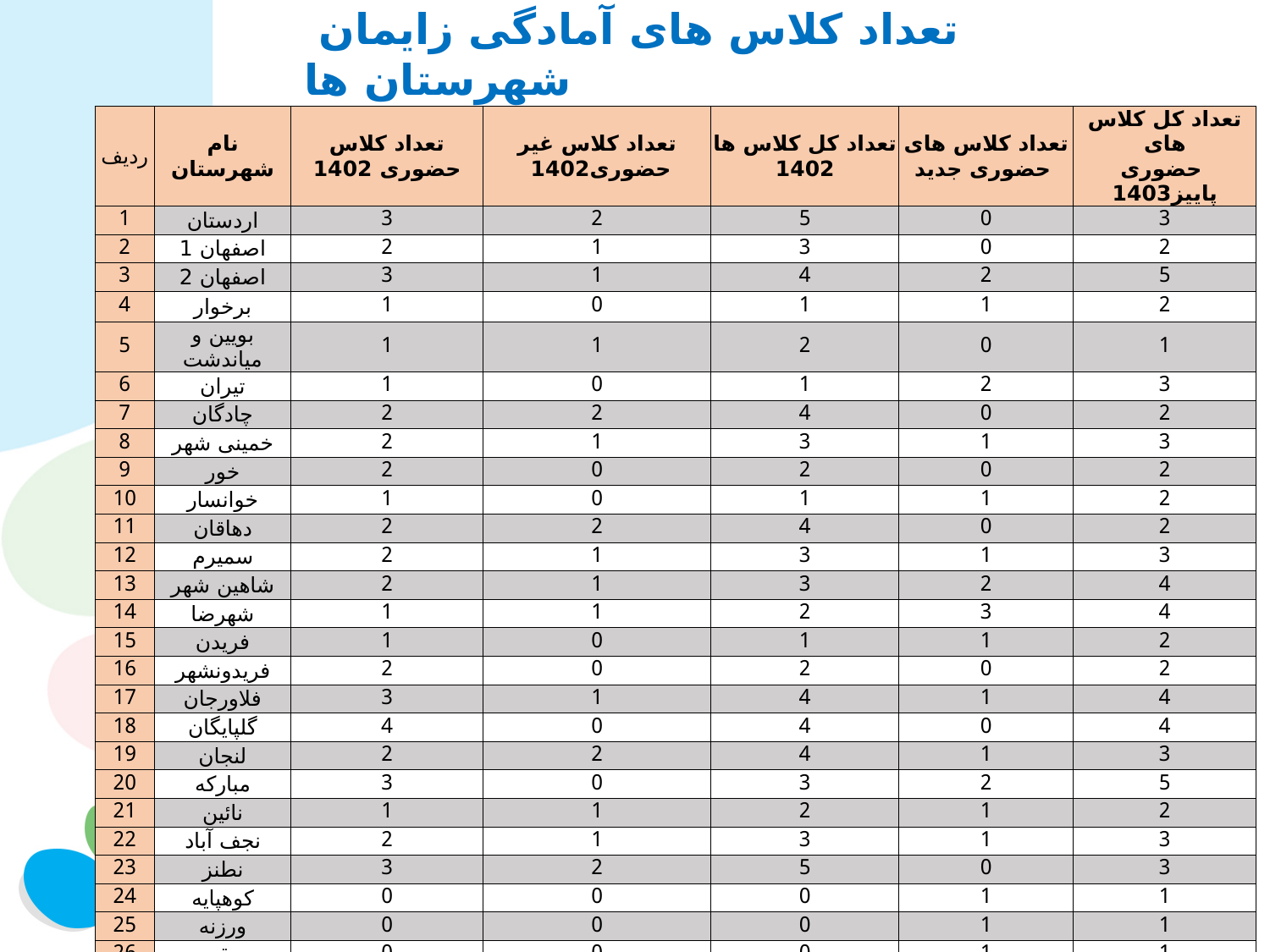

# تعداد کلاس های آمادگی زایمان  شهرستان ها
| ردیف | نام شهرستان | تعداد کلاس حضوری 1402 | تعداد کلاس غیر حضوری1402 | تعداد کل کلاس ها 1402 | تعداد کلاس های حضوری جدید | تعداد کل کلاس های حضوری پاییز1403 |
| --- | --- | --- | --- | --- | --- | --- |
| 1 | اردستان | 3 | 2 | 5 | 0 | 3 |
| 2 | اصفهان 1 | 2 | 1 | 3 | 0 | 2 |
| 3 | اصفهان 2 | 3 | 1 | 4 | 2 | 5 |
| 4 | برخوار | 1 | 0 | 1 | 1 | 2 |
| 5 | بویین و میاندشت | 1 | 1 | 2 | 0 | 1 |
| 6 | تیران | 1 | 0 | 1 | 2 | 3 |
| 7 | چادگان | 2 | 2 | 4 | 0 | 2 |
| 8 | خمینی شهر | 2 | 1 | 3 | 1 | 3 |
| 9 | خور | 2 | 0 | 2 | 0 | 2 |
| 10 | خوانسار | 1 | 0 | 1 | 1 | 2 |
| 11 | دهاقان | 2 | 2 | 4 | 0 | 2 |
| 12 | سمیرم | 2 | 1 | 3 | 1 | 3 |
| 13 | شاهین شهر | 2 | 1 | 3 | 2 | 4 |
| 14 | شهرضا | 1 | 1 | 2 | 3 | 4 |
| 15 | فریدن | 1 | 0 | 1 | 1 | 2 |
| 16 | فریدونشهر | 2 | 0 | 2 | 0 | 2 |
| 17 | فلاورجان | 3 | 1 | 4 | 1 | 4 |
| 18 | گلپایگان | 4 | 0 | 4 | 0 | 4 |
| 19 | لنجان | 2 | 2 | 4 | 1 | 3 |
| 20 | مبارکه | 3 | 0 | 3 | 2 | 5 |
| 21 | نائین | 1 | 1 | 2 | 1 | 2 |
| 22 | نجف آباد | 2 | 1 | 3 | 1 | 3 |
| 23 | نطنز | 3 | 2 | 5 | 0 | 3 |
| 24 | کوهپایه | 0 | 0 | 0 | 1 | 1 |
| 25 | ورزنه | 0 | 0 | 0 | 1 | 1 |
| 26 | جرقویه | 0 | 0 | 0 | 1 | 1 |
| 27 | هرند | 0 | 0 | 0 | 1 | 1 |
| جمع کل |  | 46 | 20 | 66 | 24 | 70 |